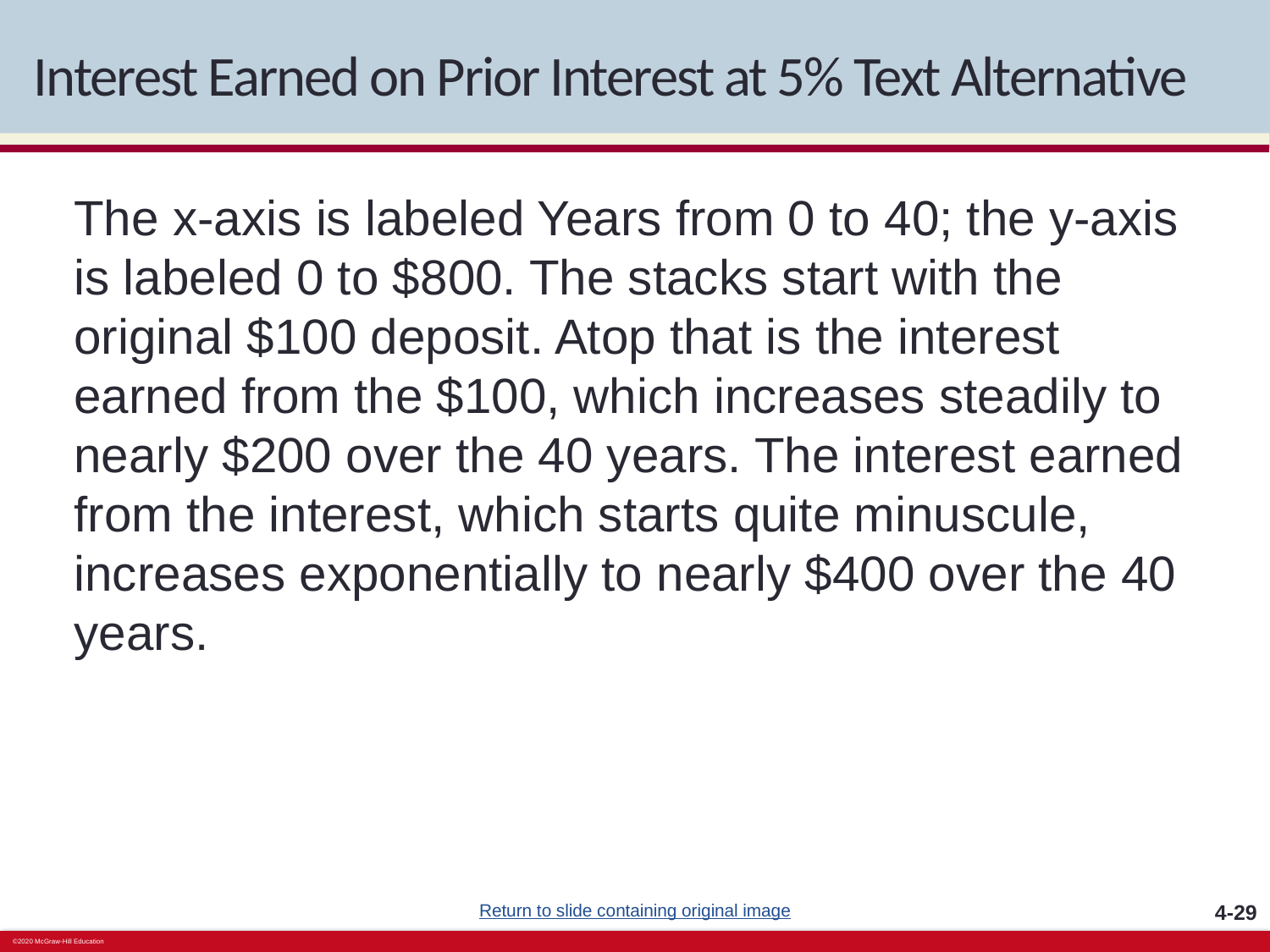

# Interest Earned on Prior Interest at 5% Text Alternative
The x-axis is labeled Years from 0 to 40; the y-axis is labeled 0 to $800. The stacks start with the original $100 deposit. Atop that is the interest earned from the $100, which increases steadily to nearly $200 over the 40 years. The interest earned from the interest, which starts quite minuscule,  increases exponentially to nearly $400 over the 40 years.
Return to slide containing original image